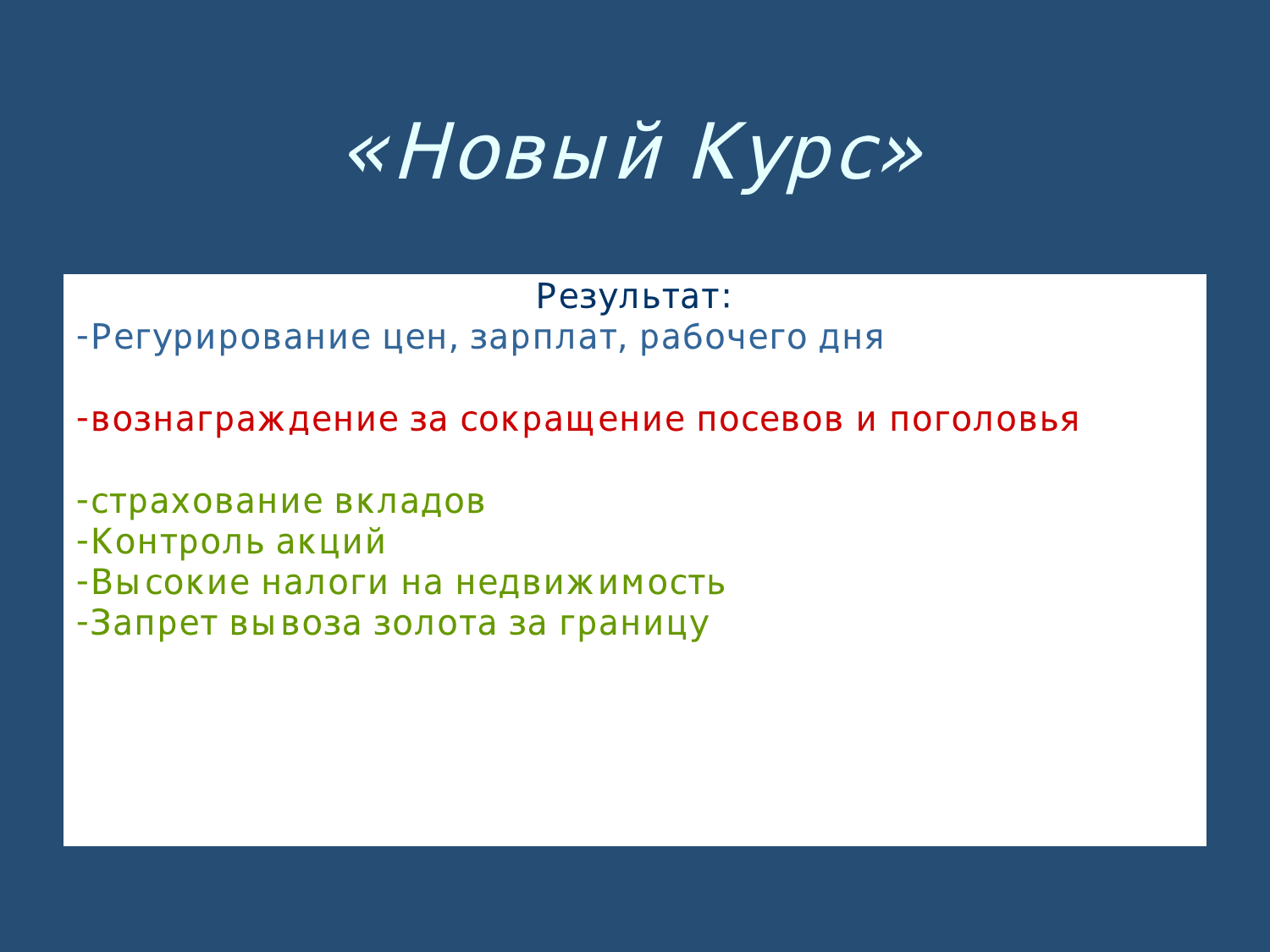

# «Новый Курс»
Мероприятия:
-гос.регулирование экономики

-регулирование с/х

-регулирование банков
Результат:
-Регурирование цен, зарплат, рабочего дня

-вознаграждение за сокращение посевов и поголовья

-страхование вкладов
-Контроль акций
-Высокие налоги на недвижимость
-Запрет вывоза золота за границу